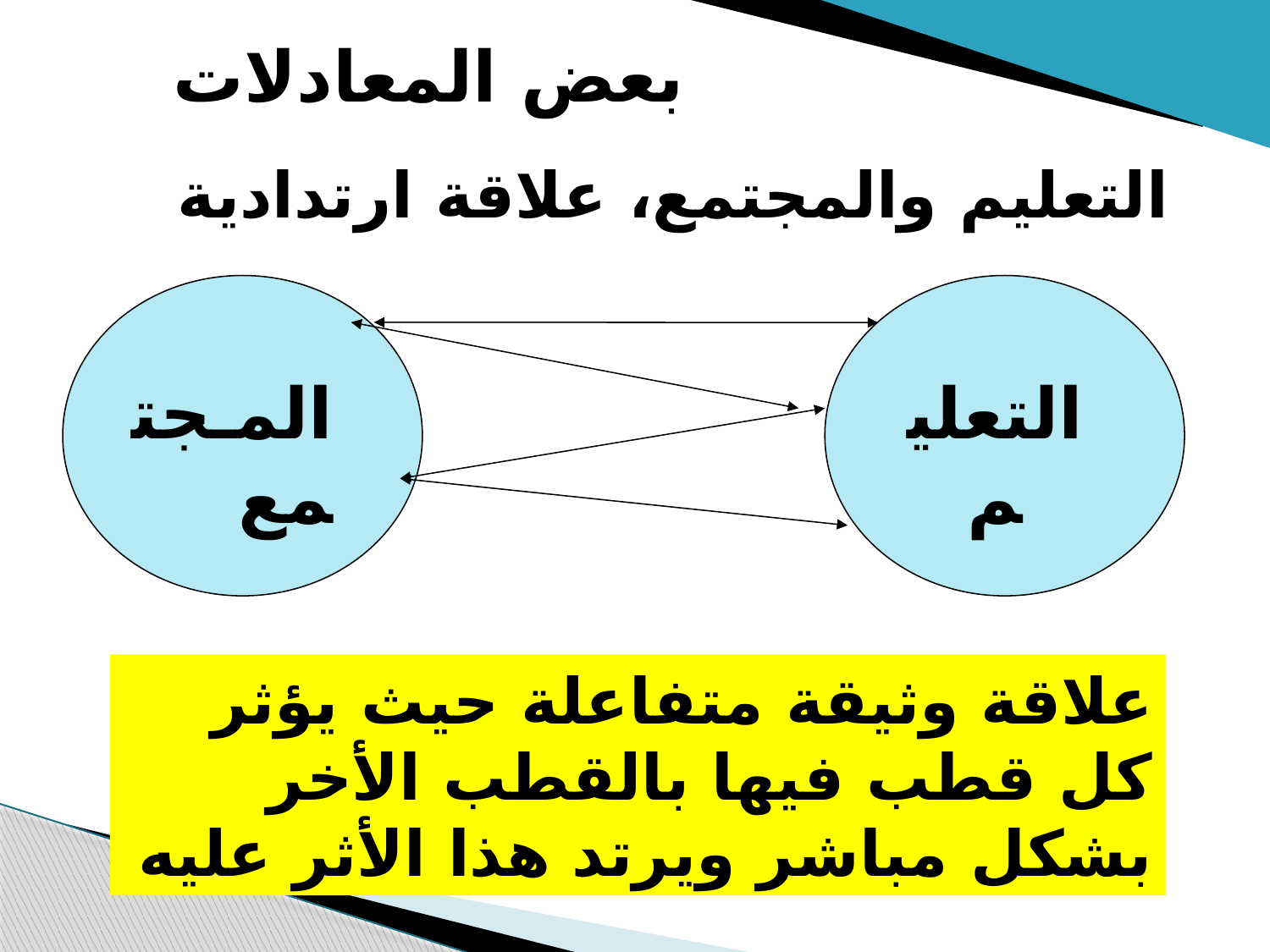

بعض المعادلات

التعليم والمجتمع، علاقة ارتدادية

التعليم
المجتمع

علاقة وثيقة متفاعلة حيث يؤثر كل قطب فيها بالقطب الأخر بشكل مباشر ويرتد هذا الأثر عليه